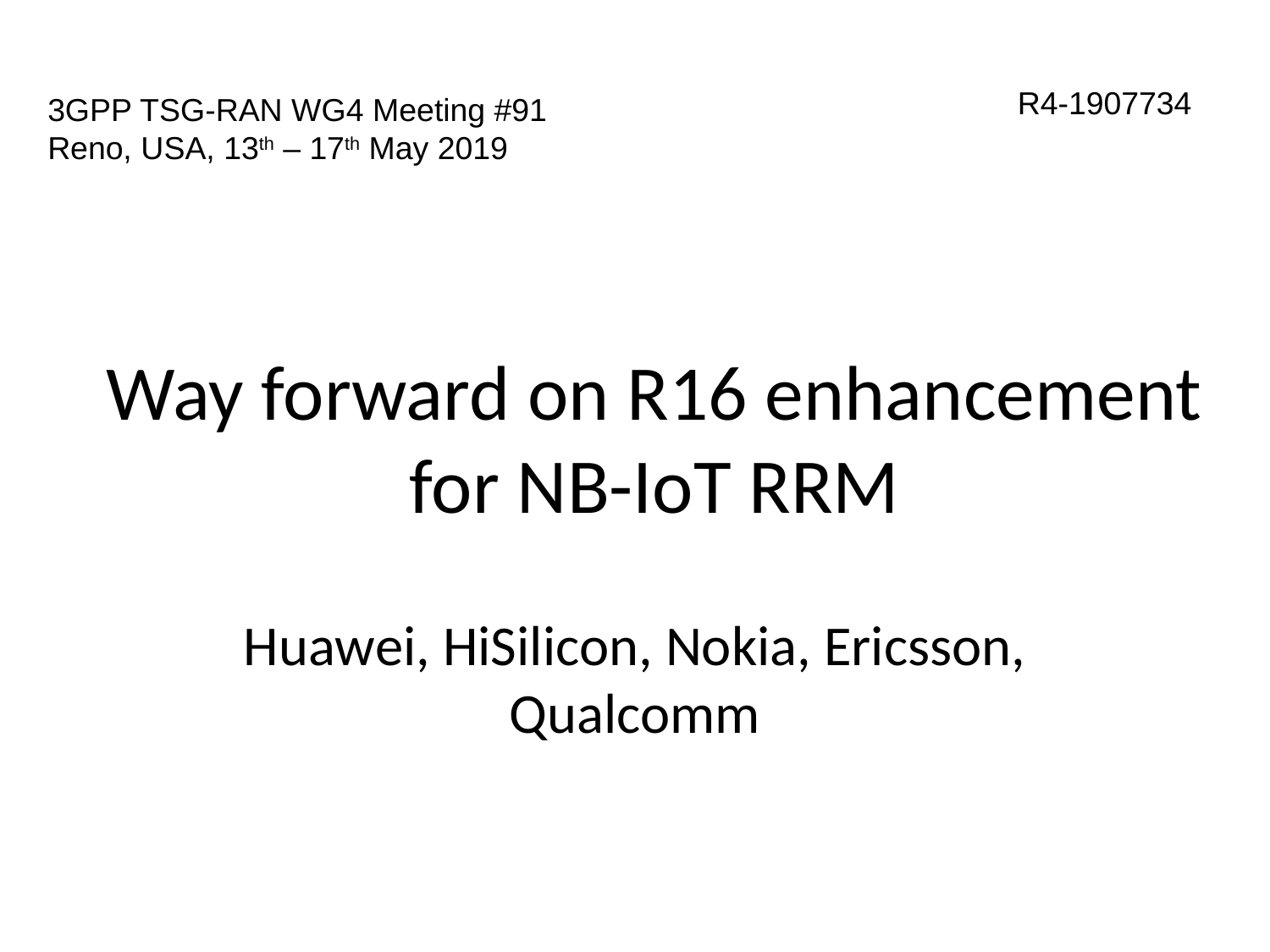

# 3GPP TSG-RAN WG4 Meeting #91 Reno, USA, 13th – 17th May 2019
R4-1907734
Way forward on R16 enhancement for NB-IoT RRM
Huawei, HiSilicon, Nokia, Ericsson, Qualcomm